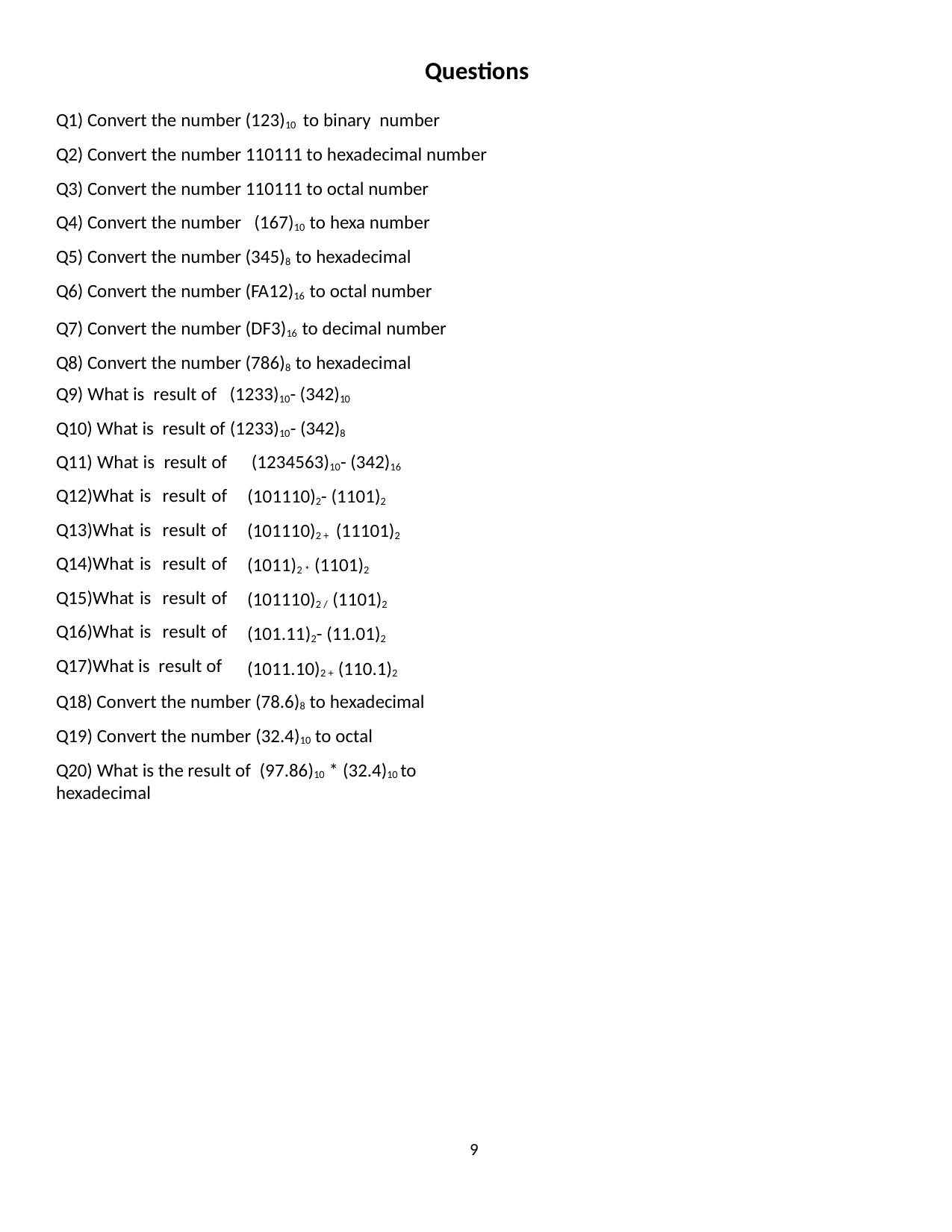

Questions

Q1) Convert the number (123)10  to binary  number
Q2) Convert the number 110111 to hexadecimal number Q3) Convert the number 110111 to octal number
Q4) Convert the number   (167)10  to hexa number Q5) Convert the number (345)8  to hexadecimal Q6) Convert the number (FA12)16  to octal number
Q7) Convert the number (DF3)16  to decimal number Q8) Convert the number (786)8  to hexadecimal
Q9) What is  result of   (1233)10- (342)10
Q10) What is  result of (1233)10- (342)8
Q11) What is  result of Q12)What is  result of Q13)What is  result of Q14)What is  result of Q15)What is  result of Q16)What is  result of Q17)What is  result of
(1234563)10- (342)16
(101110)2- (1101)2
(101110)2 +  (11101)2
(1011)2 * (1101)2
(101110)2 /  (1101)2
(101.11)2- (11.01)2
(1011.10)2 + (110.1)2
Q18) Convert the number (78.6)8 to hexadecimal Q19) Convert the number (32.4)10 to octal
Q20) What is the result of  (97.86)10 * (32.4)10 to hexadecimal
9